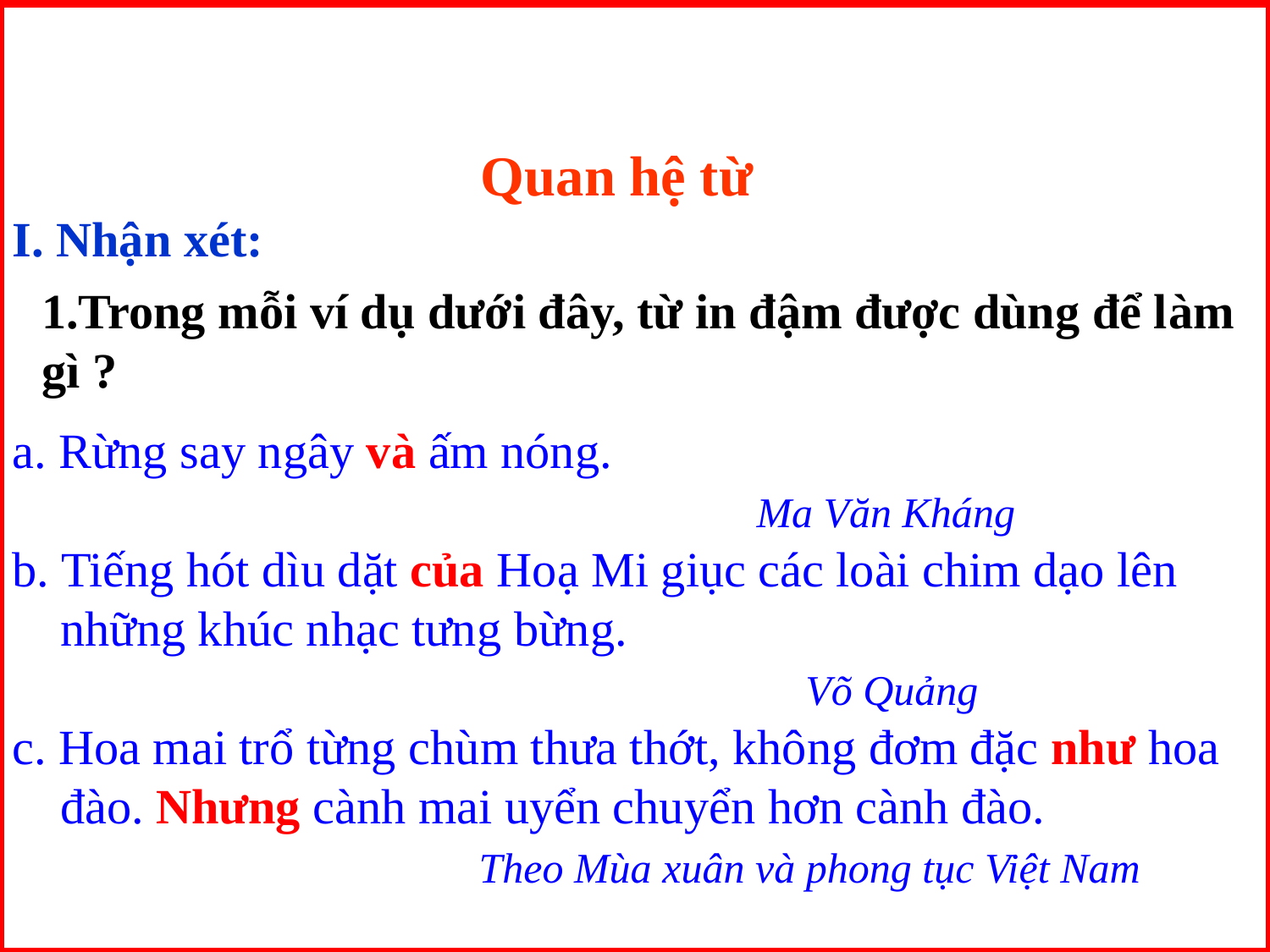

Quan hệ từ
I. Nhận xét:
1.Trong mỗi ví dụ dưới đây, từ in đậm được dùng để làm gì ?
a. Rừng say ngây và ấm nóng.
						     Ma Văn Kháng
b. Tiếng hót dìu dặt của Hoạ Mi giục các loài chim dạo lên những khúc nhạc tưng bừng.
						         Võ Quảng
c. Hoa mai trổ từng chùm thưa thớt, không đơm đặc như hoa đào. Nhưng cành mai uyển chuyển hơn cành đào.
                                      Theo Mùa xuân và phong tục Việt Nam